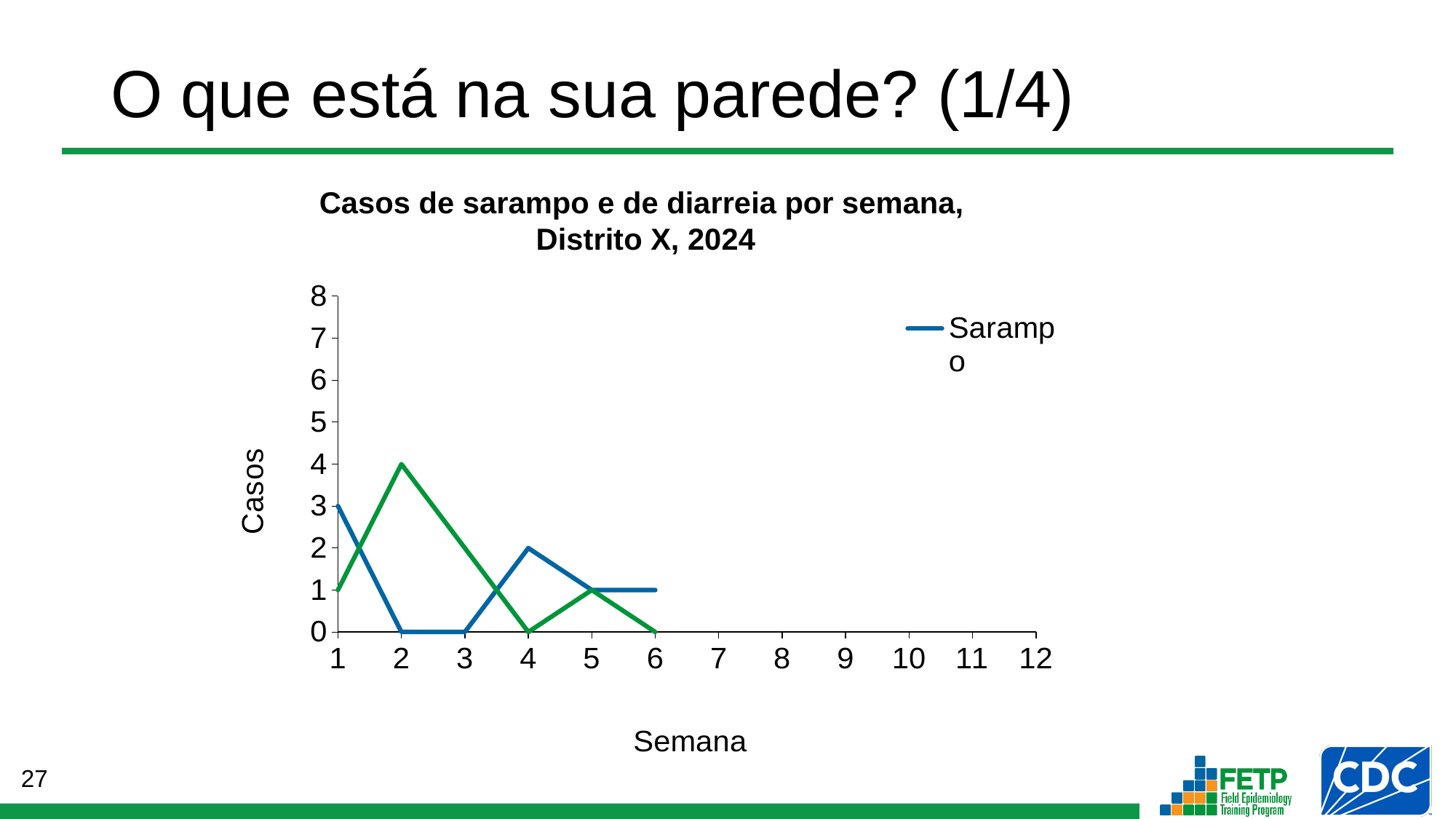

# O que está na sua parede? (1/4)
Casos de sarampo e de diarreia por semana,
Distrito X, 2024

### Chart

| Category | Sarampo | Diarreia |
|---|---|---|
| 1 | 3.0 | 1.0 |
| 2 | 0.0 | 4.0 |
| 3 | 0.0 | 2.0 |
| 4 | 2.0 | 0.0 |
| 5 | 1.0 | 1.0 |
| 6 | 1.0 | 0.0 |
| 7 | None | None |
| 8 | None | None |
| 9 | None | None |
| 10 | None | None |
| 11 | None | None |
| 12 | None | None |